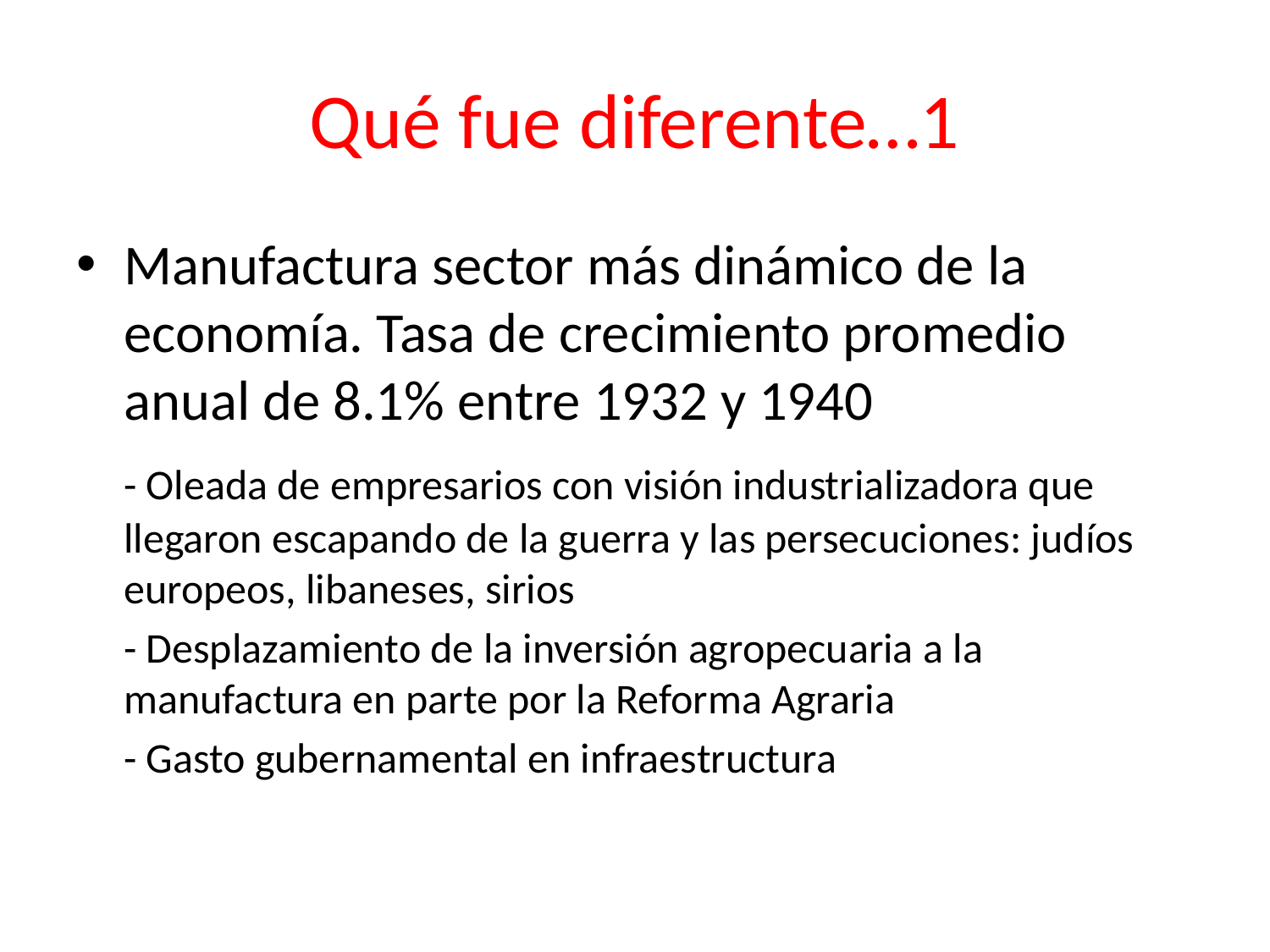

# Qué fue diferente…1
Manufactura sector más dinámico de la economía. Tasa de crecimiento promedio anual de 8.1% entre 1932 y 1940
	- Oleada de empresarios con visión industrializadora que llegaron escapando de la guerra y las persecuciones: judíos europeos, libaneses, sirios
	- Desplazamiento de la inversión agropecuaria a la manufactura en parte por la Reforma Agraria
	- Gasto gubernamental en infraestructura